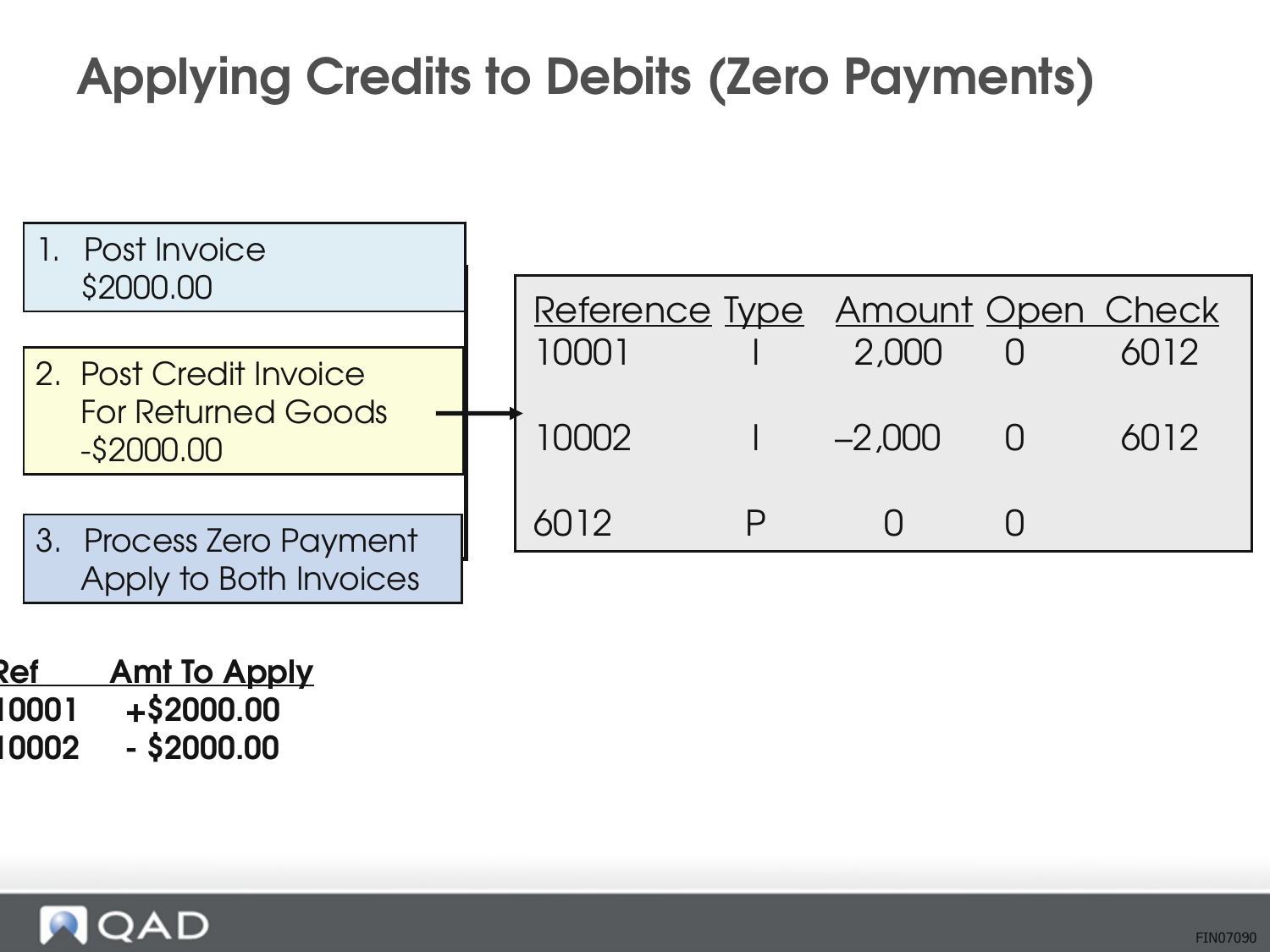

# Applying Credits to Debits (Zero Payments)
Post Invoice
     $2000.00

Reference	Type	Amount	Open  Check
10001		I	  2,000	  0	 	6012

10002		I	–2,000	  0	 	6012

6012		P	     0	  0
2.  Post Credit Invoice
     For Returned Goods
     -$2000.00

Process Zero Payment
     Apply to Both Invoices
Ref        Amt To Apply
     +$2000.00
     - $2000.00

FIN07090